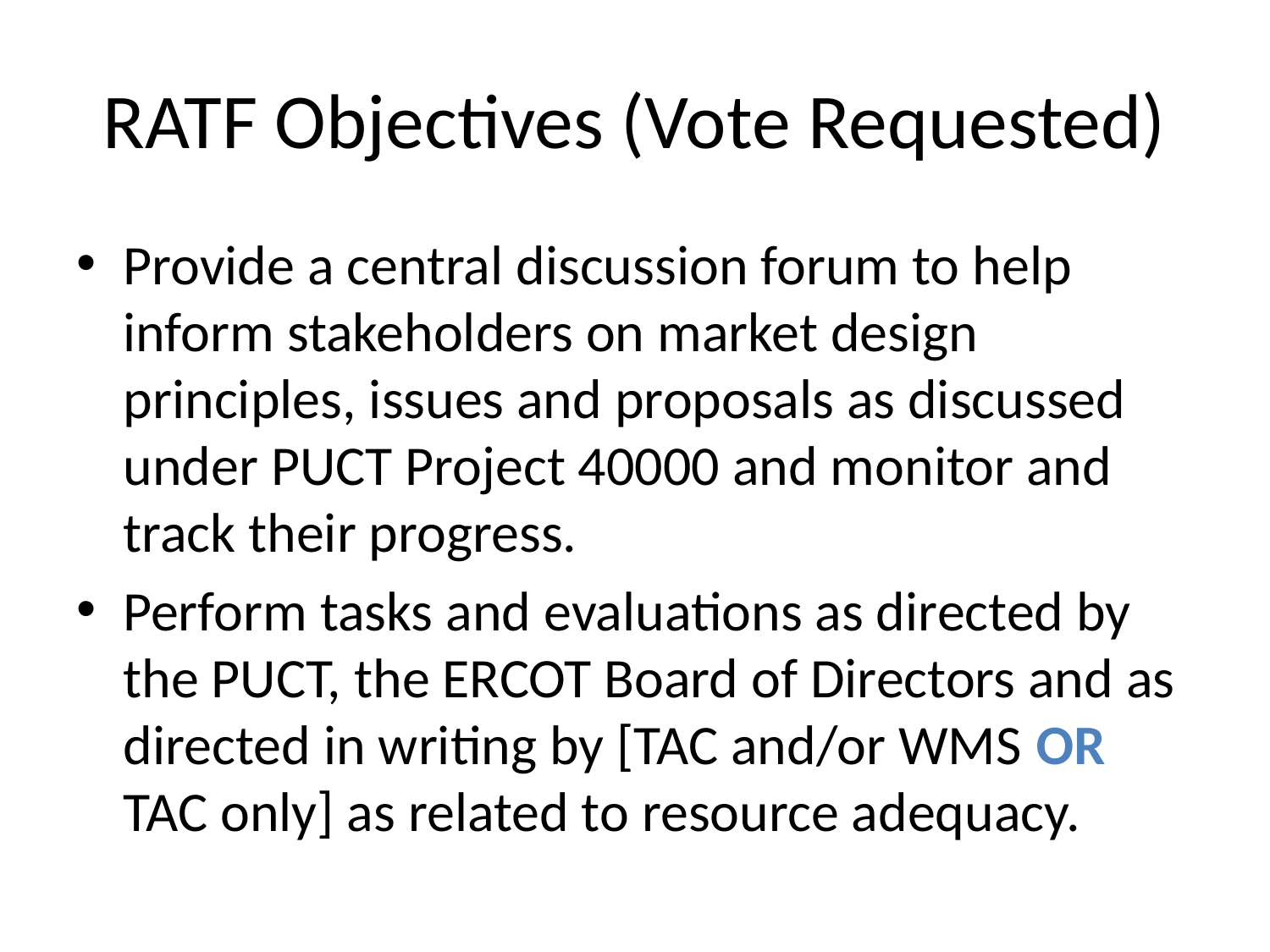

# RATF Objectives (Vote Requested)
Provide a central discussion forum to help inform stakeholders on market design principles, issues and proposals as discussed under PUCT Project 40000 and monitor and track their progress.
Perform tasks and evaluations as directed by the PUCT, the ERCOT Board of Directors and as directed in writing by [TAC and/or WMS OR TAC only] as related to resource adequacy.